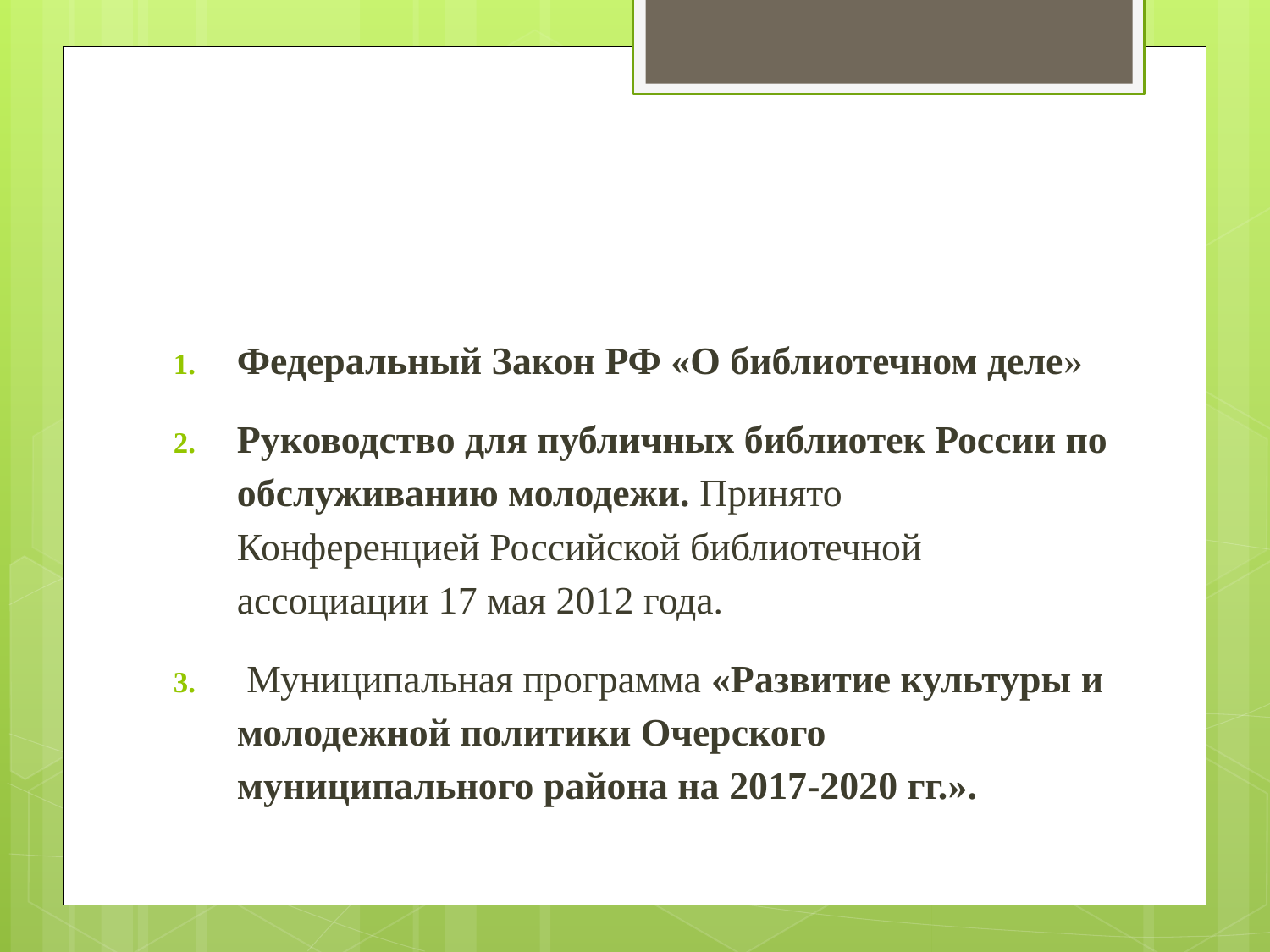

#
Федеральный Закон РФ «О библиотечном деле»
Руководство для публичных библиотек России по обслуживанию молодежи. Принято  Конференцией Российской библиотечной ассоциации 17 мая 2012 года.
 Муниципальная программа «Развитие культуры и молодежной политики Очерского муниципального района на 2017-2020 гг.».